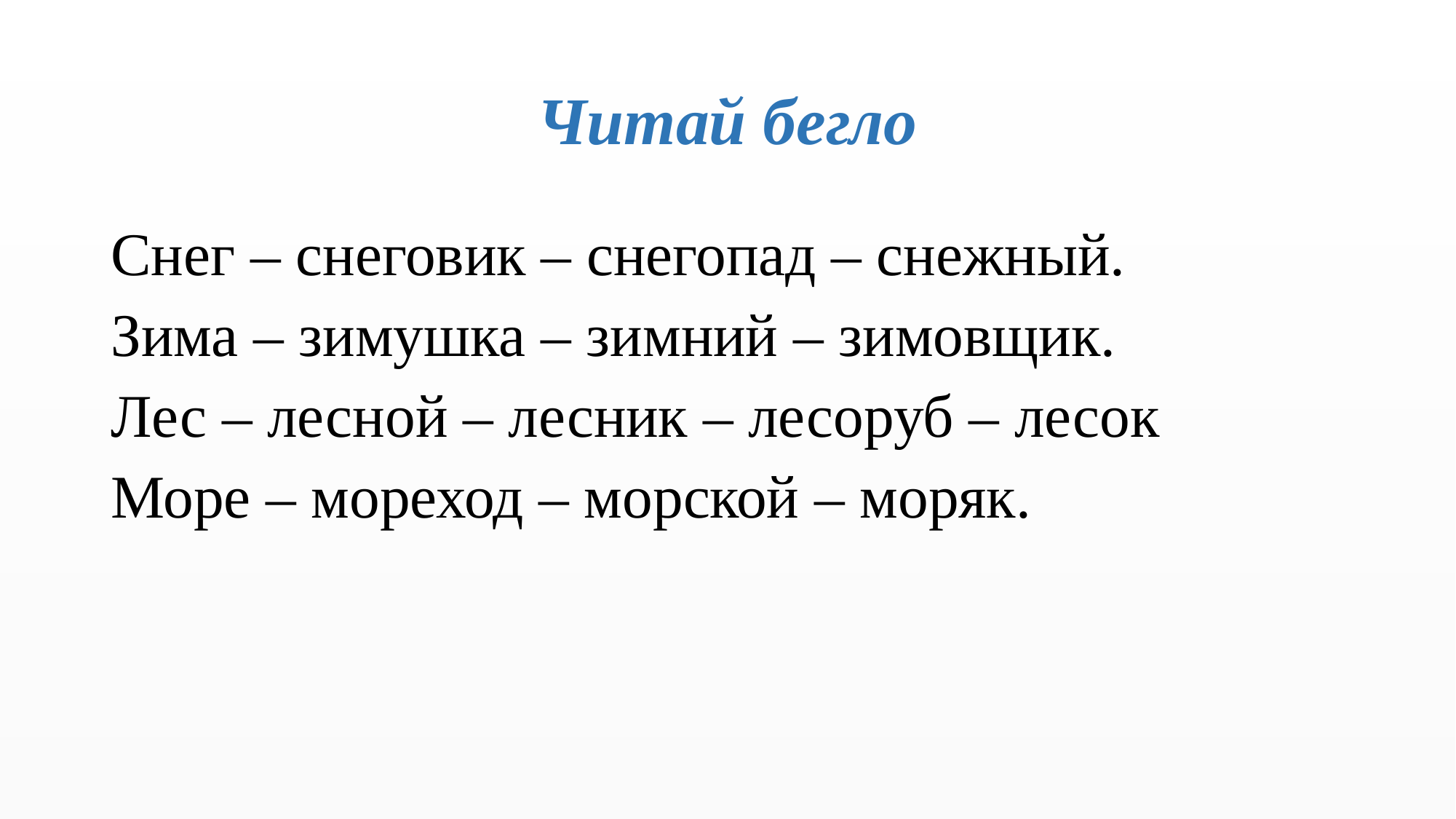

# Читай бегло
Снег – снеговик – снегопад – снежный.
Зима – зимушка – зимний – зимовщик.
Лес – лесной – лесник – лесоруб – лесок
Море – мореход – морской – моряк.